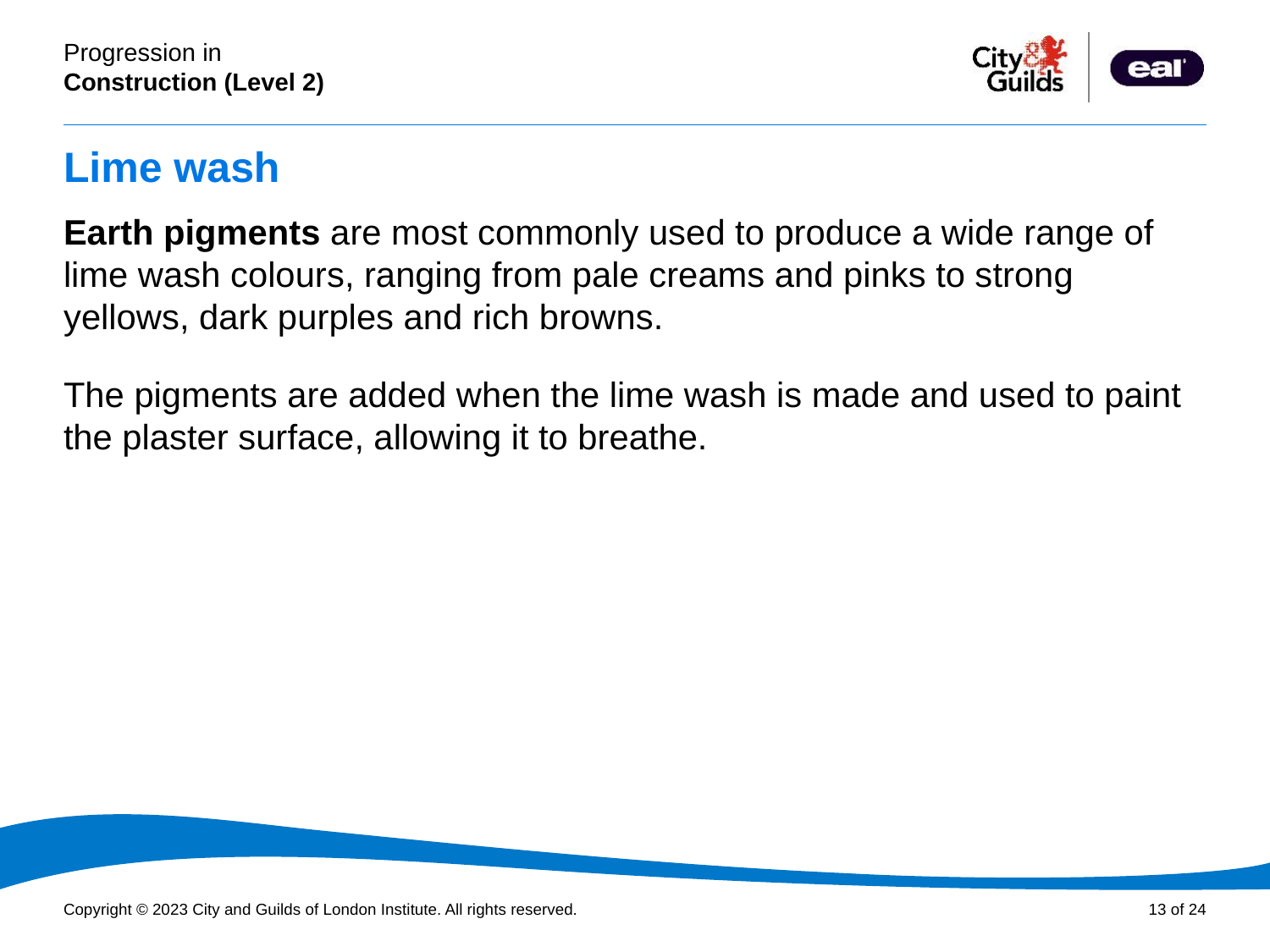

# Lime wash
Earth pigments are most commonly used to produce a wide range of lime wash colours, ranging from pale creams and pinks to strong yellows, dark purples and rich browns.
The pigments are added when the lime wash is made and used to paint the plaster surface, allowing it to breathe.